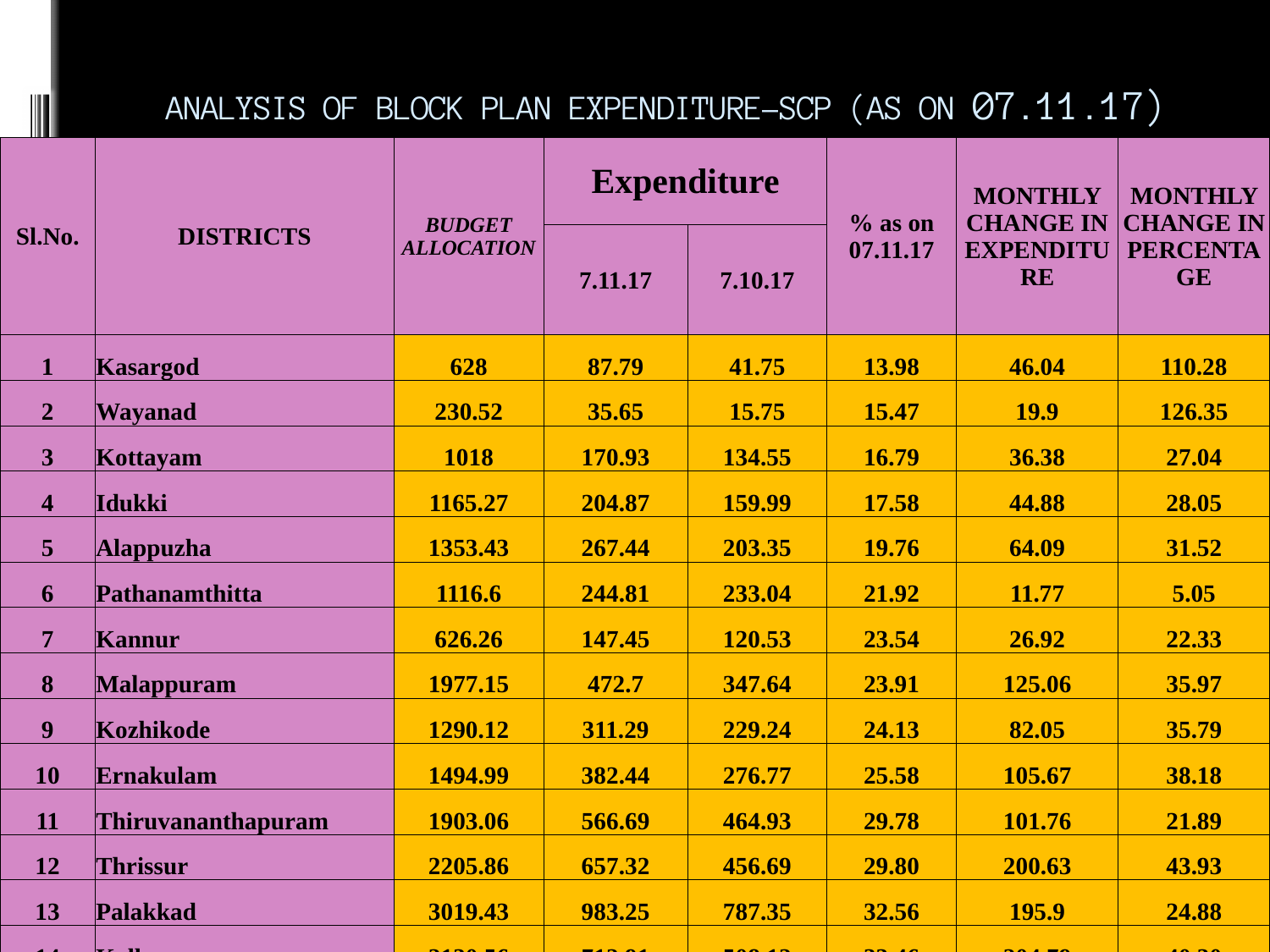

# ANALYSIS OF BLOCK PLAN EXPENDITURE-SCP (AS ON 07.11.17)
| Sl.No. | DISTRICTS | BUDGET ALLOCATION | Expenditure |  | % as on 07.11.17 | MONTHLY CHANGE IN EXPENDITURE | MONTHLY CHANGE IN PERCENTAGE |
| --- | --- | --- | --- | --- | --- | --- | --- |
|  |  |  | 7.11.17 | 7.10.17 |  |  |  |
| 1 | Kasargod | 628 | 87.79 | 41.75 | 13.98 | 46.04 | 110.28 |
| 2 | Wayanad | 230.52 | 35.65 | 15.75 | 15.47 | 19.9 | 126.35 |
| 3 | Kottayam | 1018 | 170.93 | 134.55 | 16.79 | 36.38 | 27.04 |
| 4 | Idukki | 1165.27 | 204.87 | 159.99 | 17.58 | 44.88 | 28.05 |
| 5 | Alappuzha | 1353.43 | 267.44 | 203.35 | 19.76 | 64.09 | 31.52 |
| 6 | Pathanamthitta | 1116.6 | 244.81 | 233.04 | 21.92 | 11.77 | 5.05 |
| 7 | Kannur | 626.26 | 147.45 | 120.53 | 23.54 | 26.92 | 22.33 |
| 8 | Malappuram | 1977.15 | 472.7 | 347.64 | 23.91 | 125.06 | 35.97 |
| 9 | Kozhikode | 1290.12 | 311.29 | 229.24 | 24.13 | 82.05 | 35.79 |
| 10 | Ernakulam | 1494.99 | 382.44 | 276.77 | 25.58 | 105.67 | 38.18 |
| 11 | Thiruvananthapuram | 1903.06 | 566.69 | 464.93 | 29.78 | 101.76 | 21.89 |
| 12 | Thrissur | 2205.86 | 657.32 | 456.69 | 29.80 | 200.63 | 43.93 |
| 13 | Palakkad | 3019.43 | 983.25 | 787.35 | 32.56 | 195.9 | 24.88 |
| 14 | Kollam | 2130.56 | 712.91 | 508.12 | 33.46 | 204.79 | 40.30 |
|  | Total | 20159.25 | 5245.54 | 3979.7 | 26.02 | 1265.84 | 31.81 |